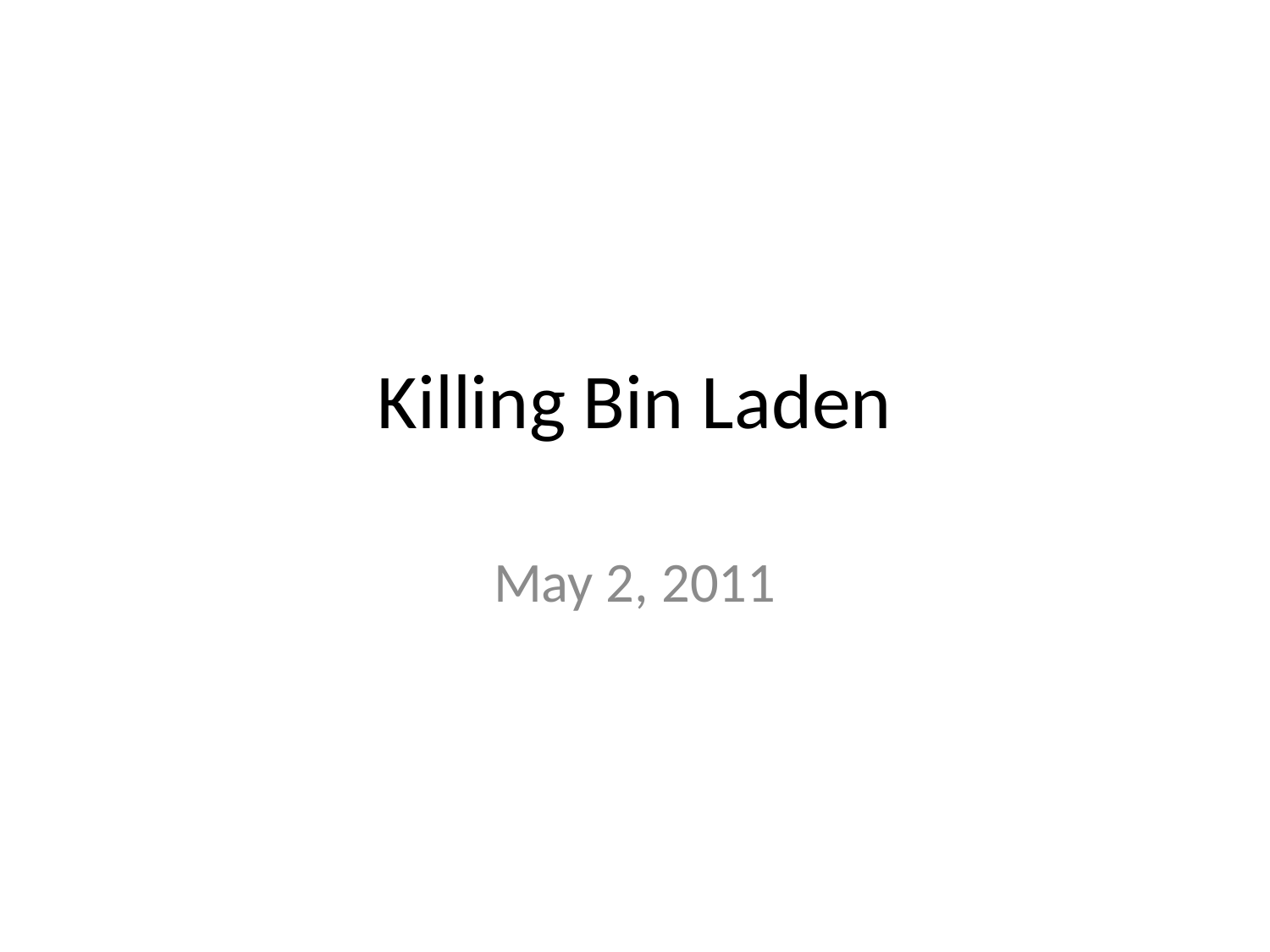

# Killing Bin Laden
May 2, 2011